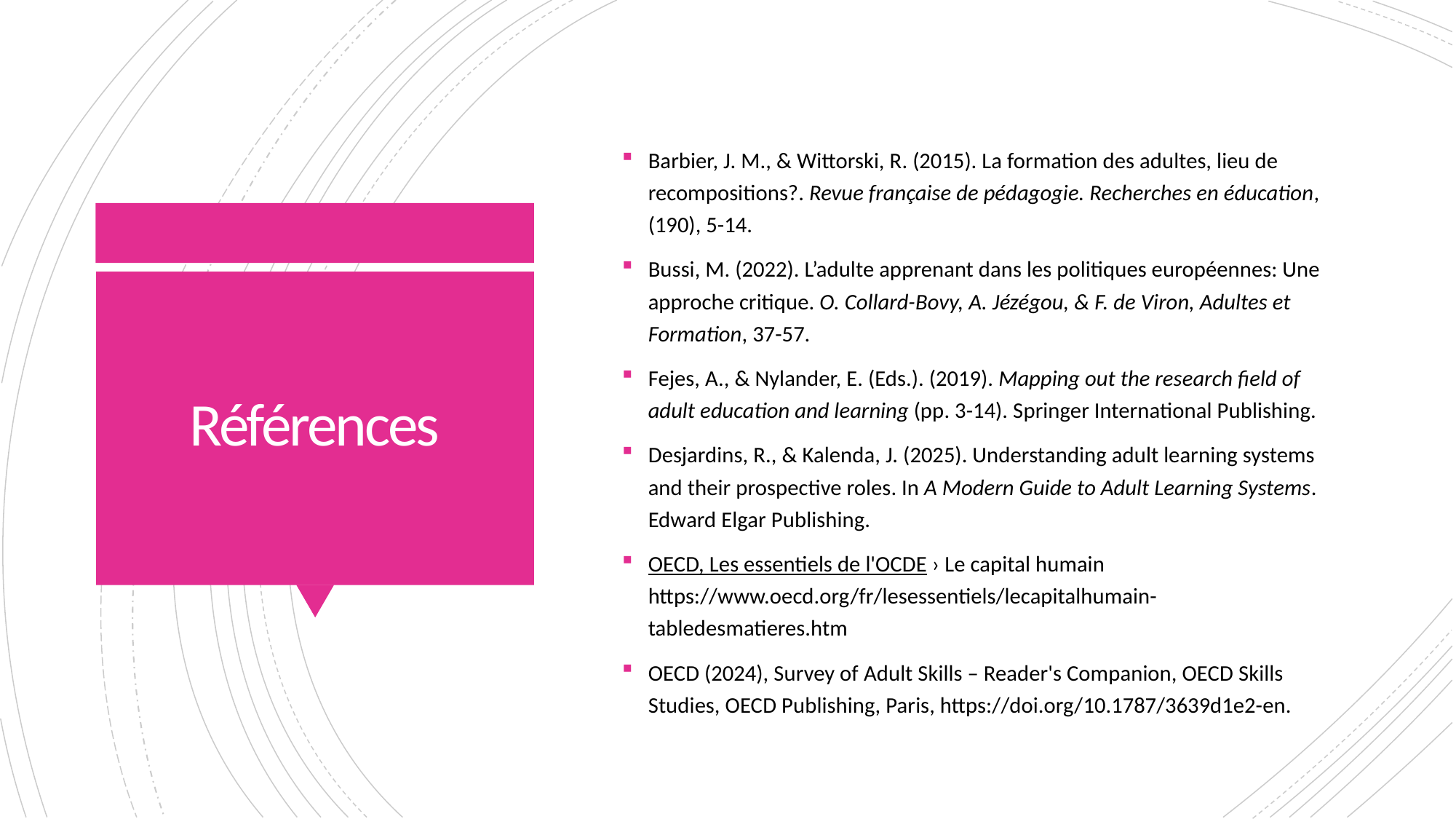

Barbier, J. M., & Wittorski, R. (2015). La formation des adultes, lieu de recompositions?. Revue française de pédagogie. Recherches en éducation, (190), 5-14.
Bussi, M. (2022). L’adulte apprenant dans les politiques européennes: Une approche critique. O. Collard-Bovy, A. Jézégou, & F. de Viron, Adultes et Formation, 37-57.
Fejes, A., & Nylander, E. (Eds.). (2019). Mapping out the research field of adult education and learning (pp. 3-14). Springer International Publishing.
Desjardins, R., & Kalenda, J. (2025). Understanding adult learning systems and their prospective roles. In A Modern Guide to Adult Learning Systems. Edward Elgar Publishing.
OECD, Les essentiels de l'OCDE › Le capital humain https://www.oecd.org/fr/lesessentiels/lecapitalhumain-tabledesmatieres.htm
OECD (2024), Survey of Adult Skills – Reader's Companion, OECD Skills Studies, OECD Publishing, Paris, https://doi.org/10.1787/3639d1e2-en.

# Références